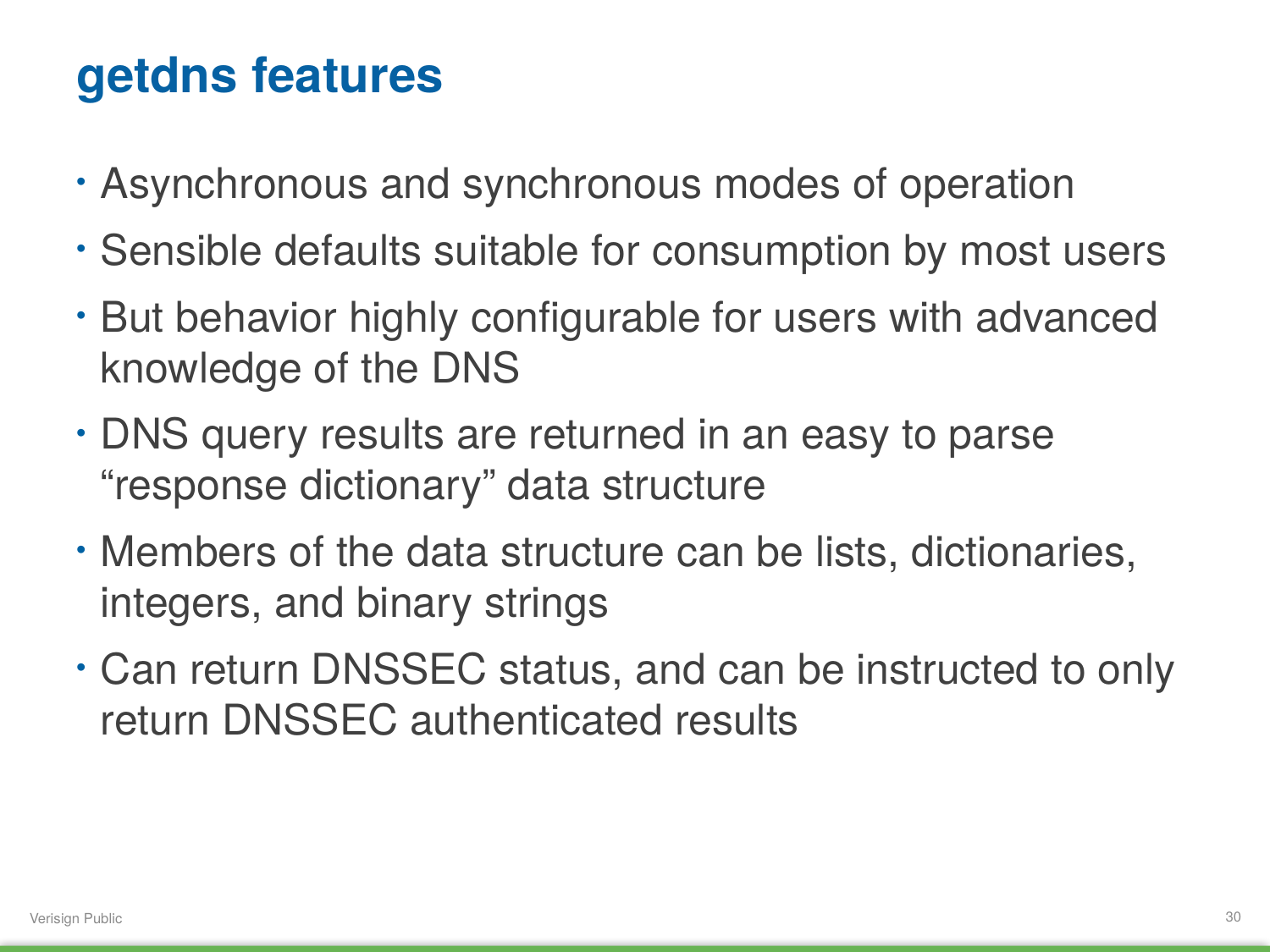

# getdns features
Asynchronous and synchronous modes of operation
Sensible defaults suitable for consumption by most users
But behavior highly configurable for users with advanced knowledge of the DNS
DNS query results are returned in an easy to parse “response dictionary” data structure
Members of the data structure can be lists, dictionaries, integers, and binary strings
Can return DNSSEC status, and can be instructed to only return DNSSEC authenticated results

30